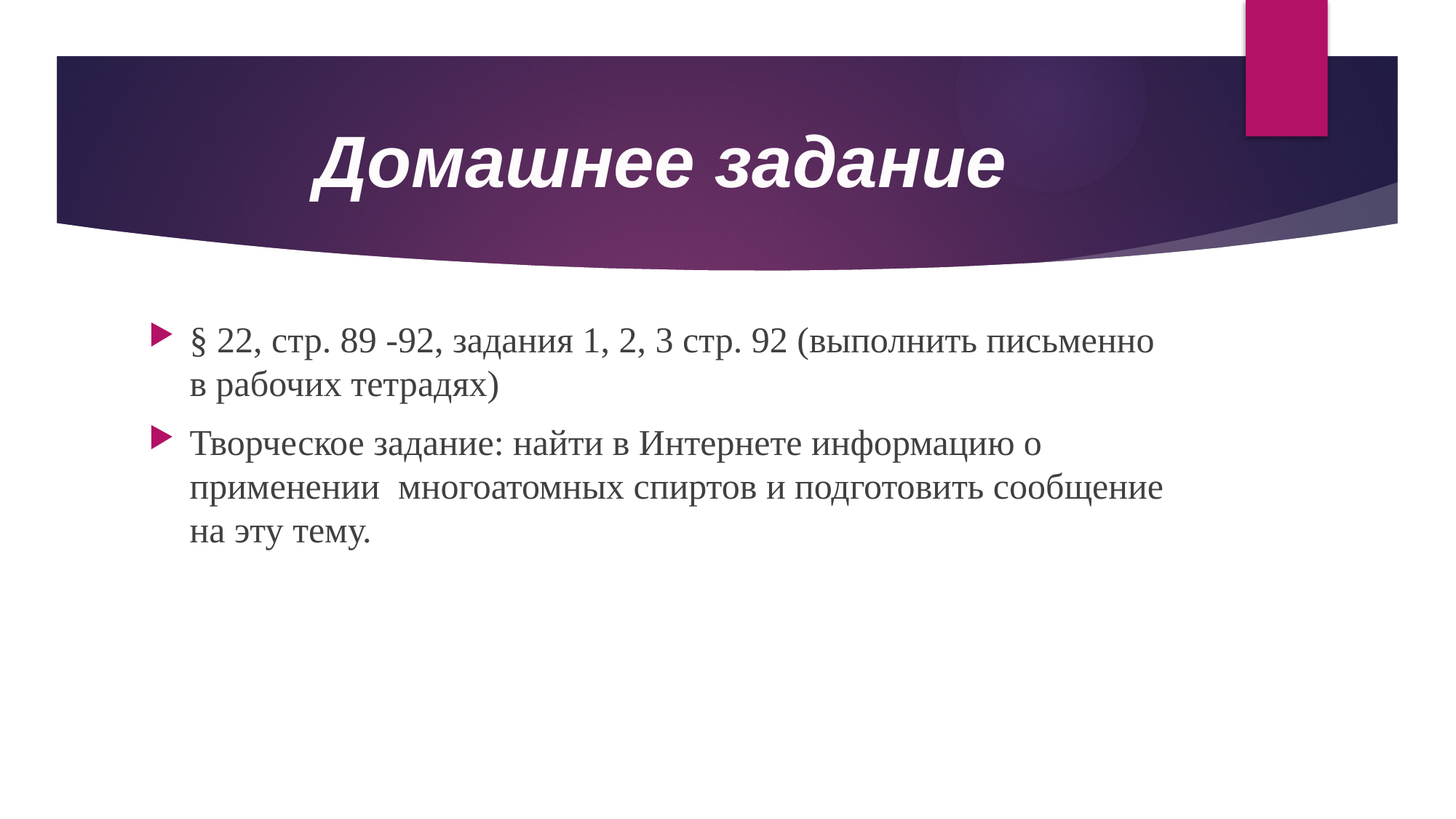

# Домашнее задание
§ 22, стр. 89 -92, задания 1, 2, 3 стр. 92 (выполнить письменно в рабочих тетрадях)
Творческое задание: найти в Интернете информацию о применении  многоатомных спиртов и подготовить сообщение на эту тему.